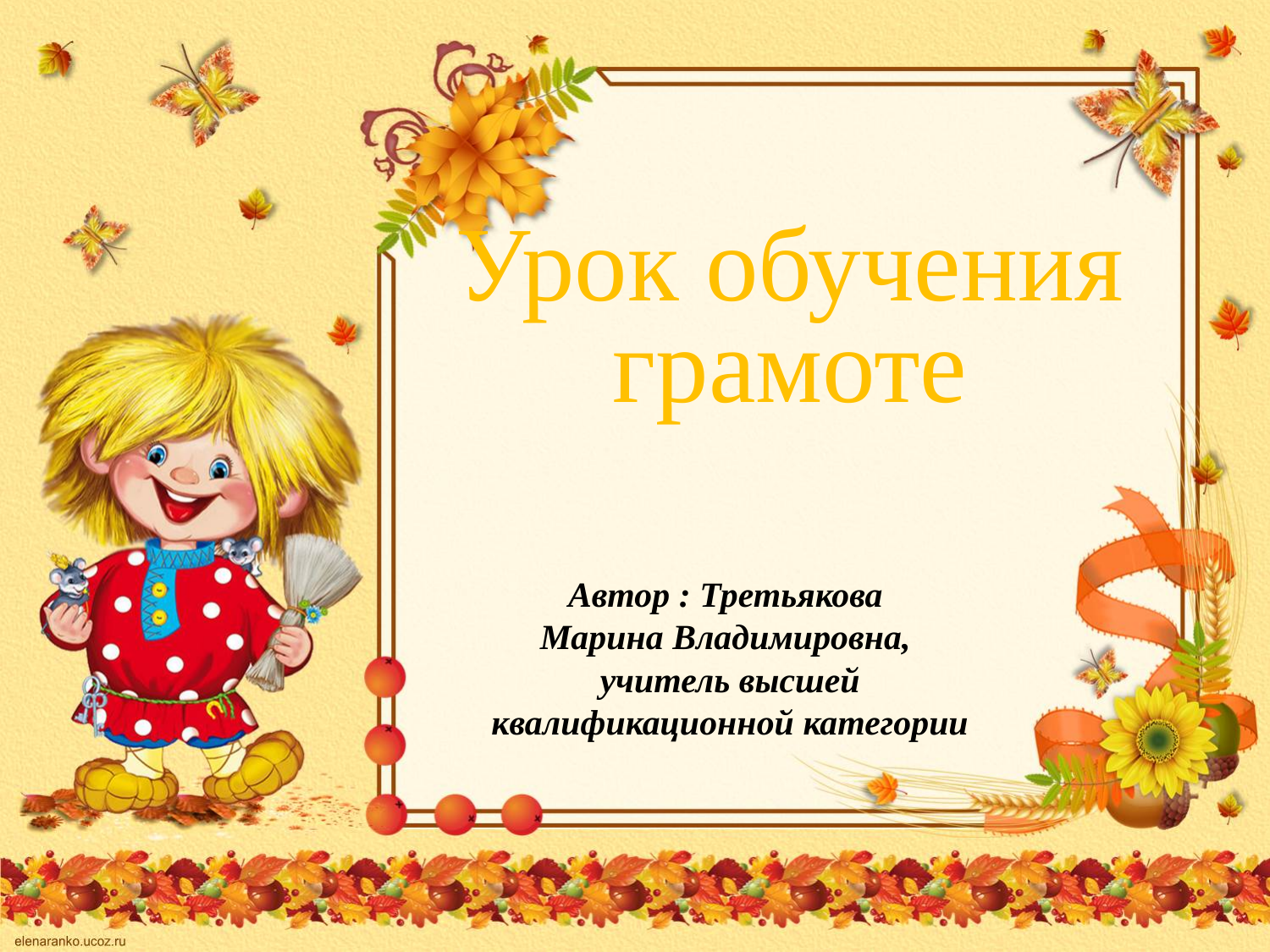

Урок обучения грамоте
Автор : Третьякова
Марина Владимировна,
учитель высшей квалификационной категории